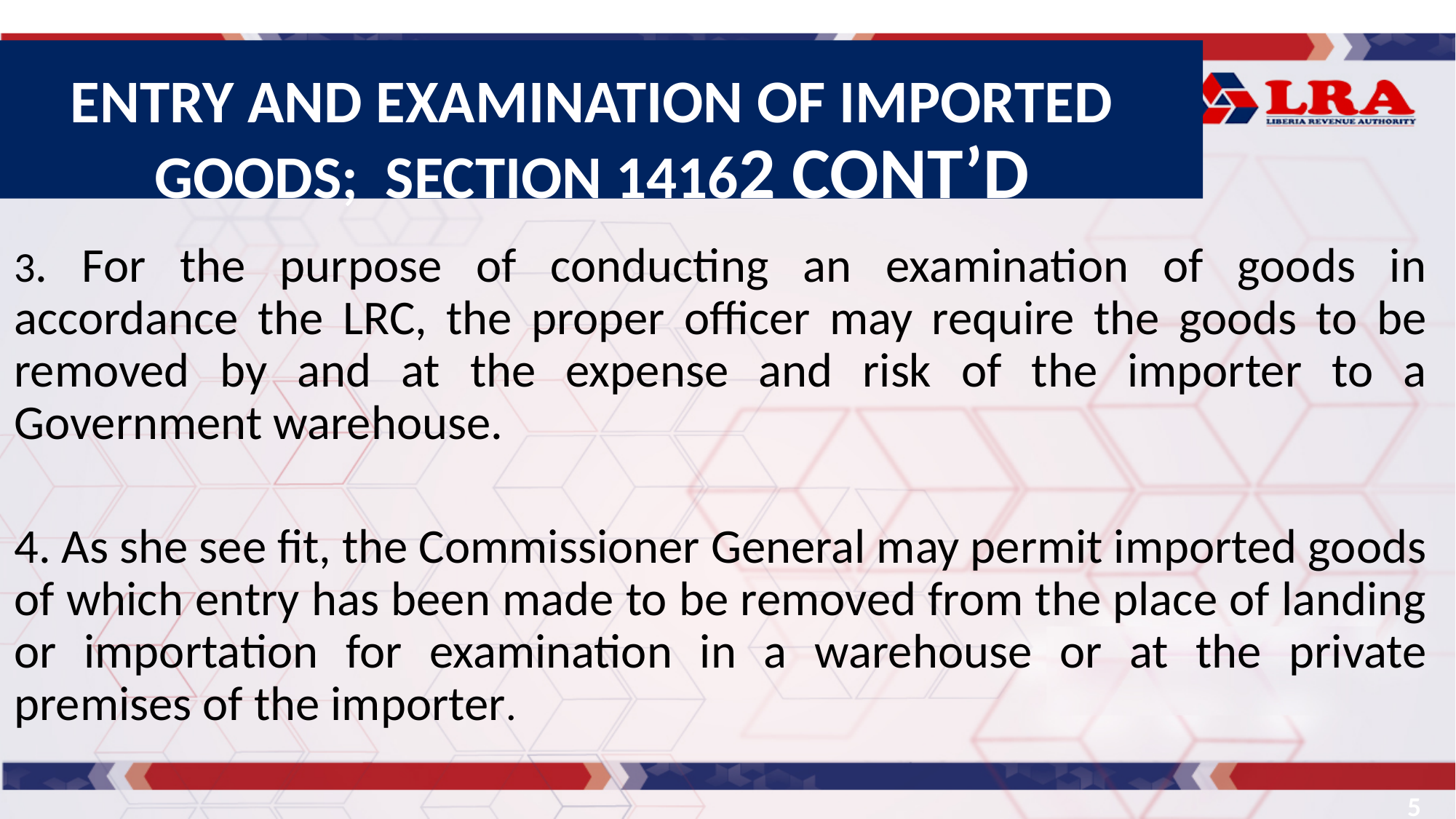

# ENTRY AND EXAMINATION OF IMPORTED GOODS;  SECTION 14162 CONT’D
3. For the purpose of conducting an examination of goods in accordance the LRC, the proper officer may require the goods to be removed by and at the expense and risk of the importer to a Government warehouse.

4. As she see fit, the Commissioner General may permit imported goods of which entry has been made to be removed from the place of landing or importation for examination in a warehouse or at the private premises of the importer.

5